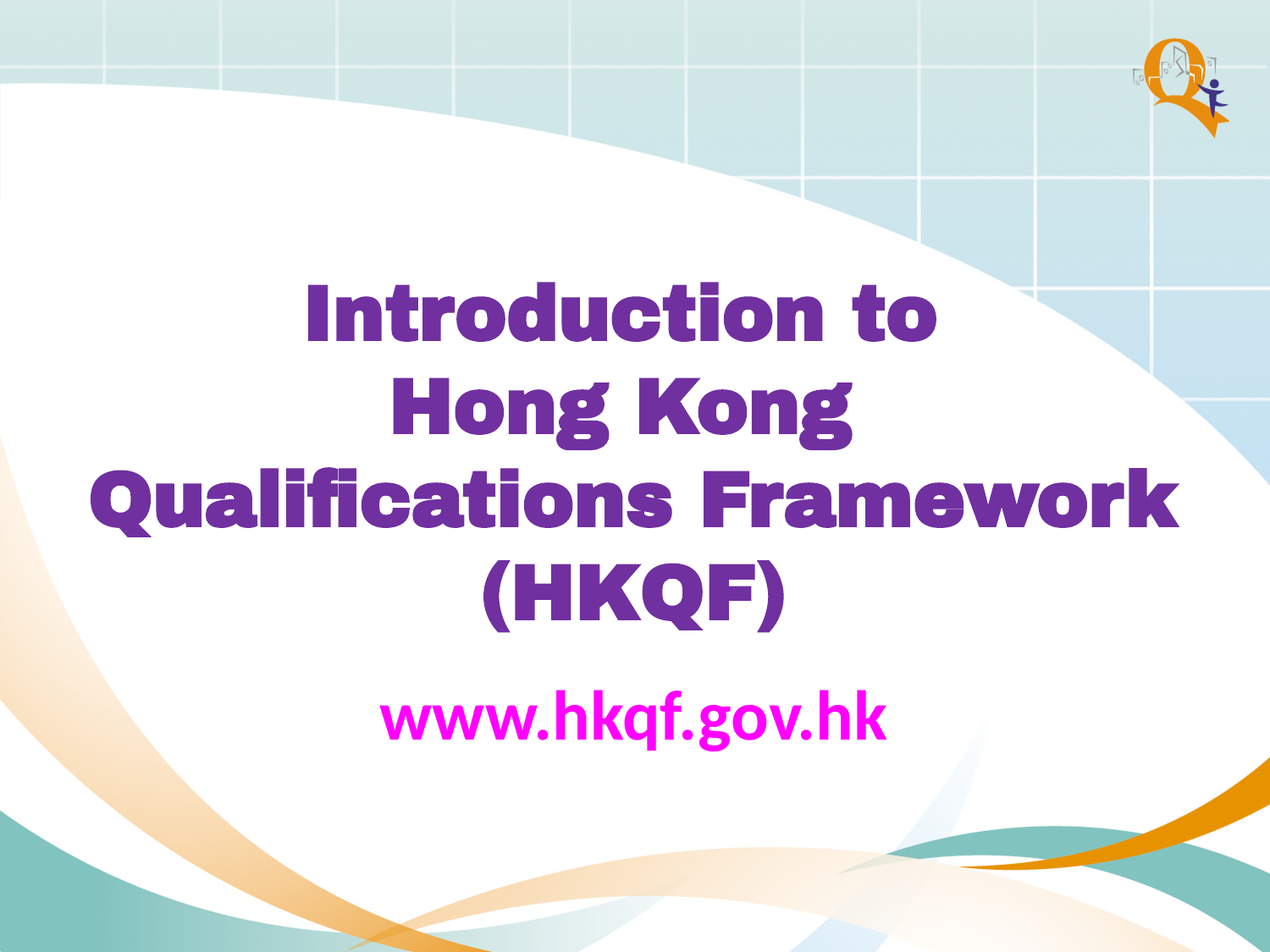

Introduction to
Hong Kong
Qualifications Framework
(HKQF)
www.hkqf.gov.hk